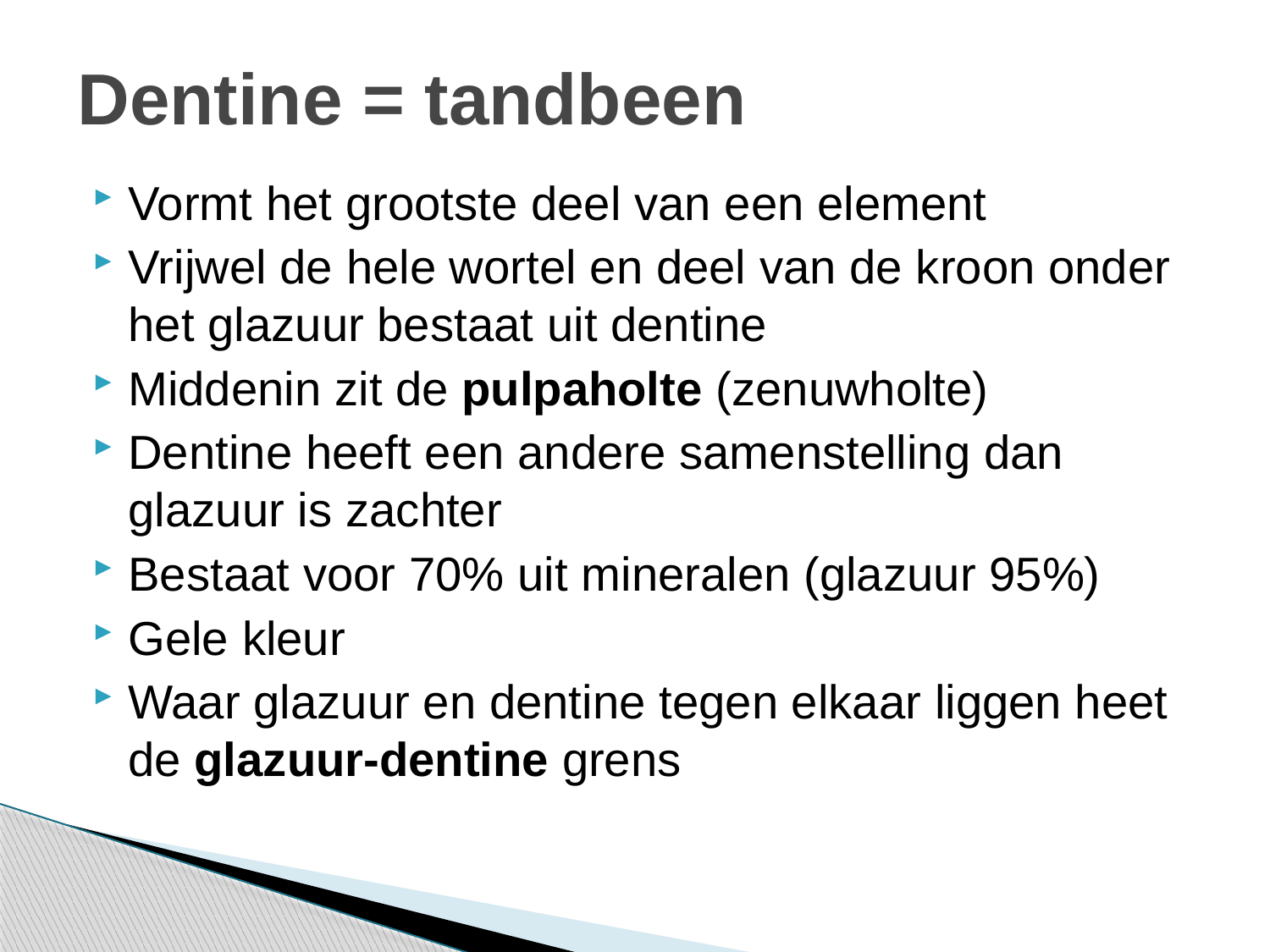

# Dentine = tandbeen
Vormt het grootste deel van een element
Vrijwel de hele wortel en deel van de kroon onder het glazuur bestaat uit dentine
Middenin zit de pulpaholte (zenuwholte)
Dentine heeft een andere samenstelling dan glazuur is zachter
Bestaat voor 70% uit mineralen (glazuur 95%)
Gele kleur
Waar glazuur en dentine tegen elkaar liggen heet de glazuur-dentine grens